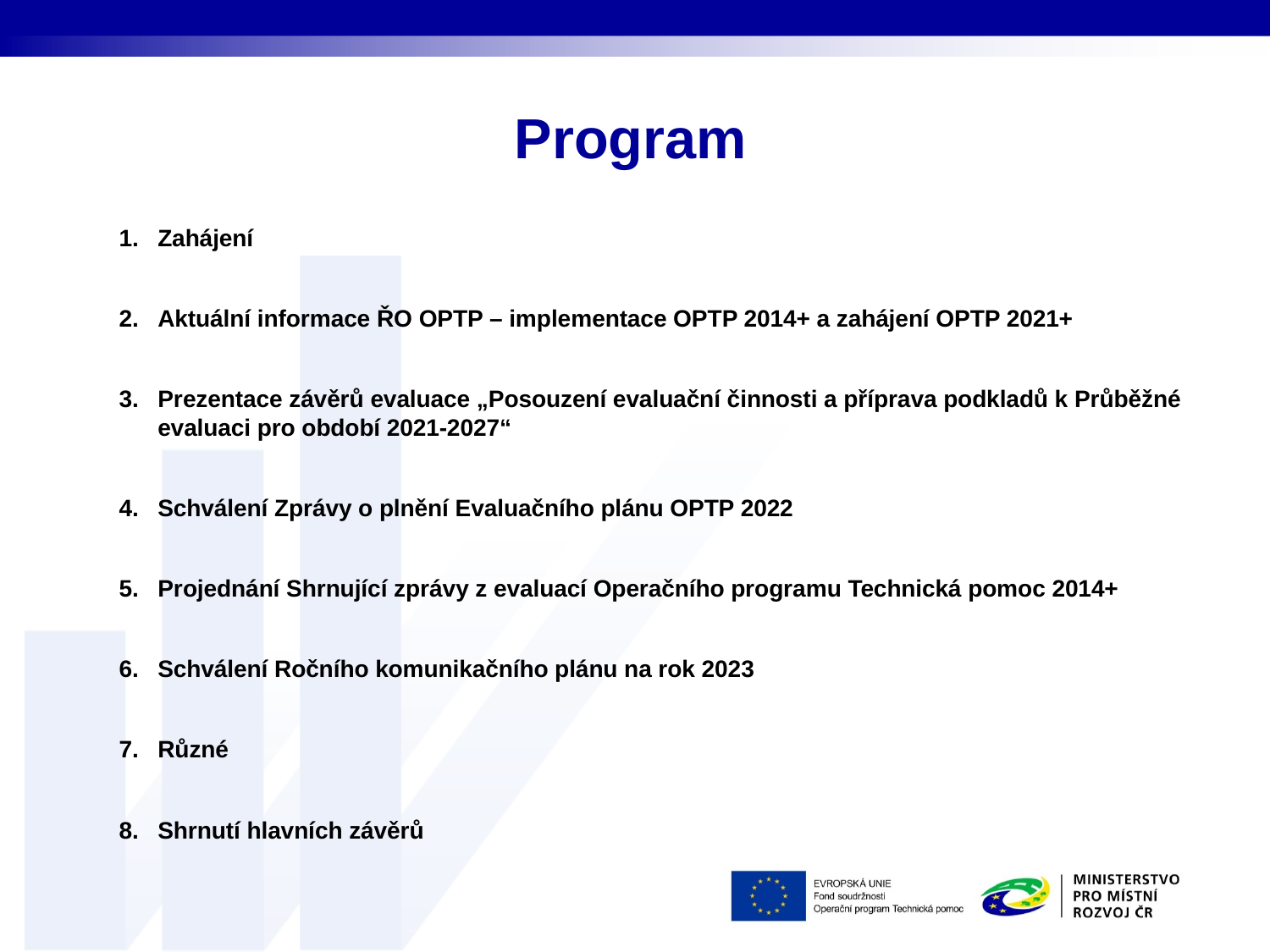

# Program
Zahájení

Aktuální informace ŘO OPTP – implementace OPTP 2014+ a zahájení OPTP 2021+

Prezentace závěrů evaluace „Posouzení evaluační činnosti a příprava podkladů k Průběžné evaluaci pro období 2021-2027“

Schválení Zprávy o plnění Evaluačního plánu OPTP 2022

Projednání Shrnující zprávy z evaluací Operačního programu Technická pomoc 2014+

Schválení Ročního komunikačního plánu na rok 2023

Různé

Shrnutí hlavních závěrů